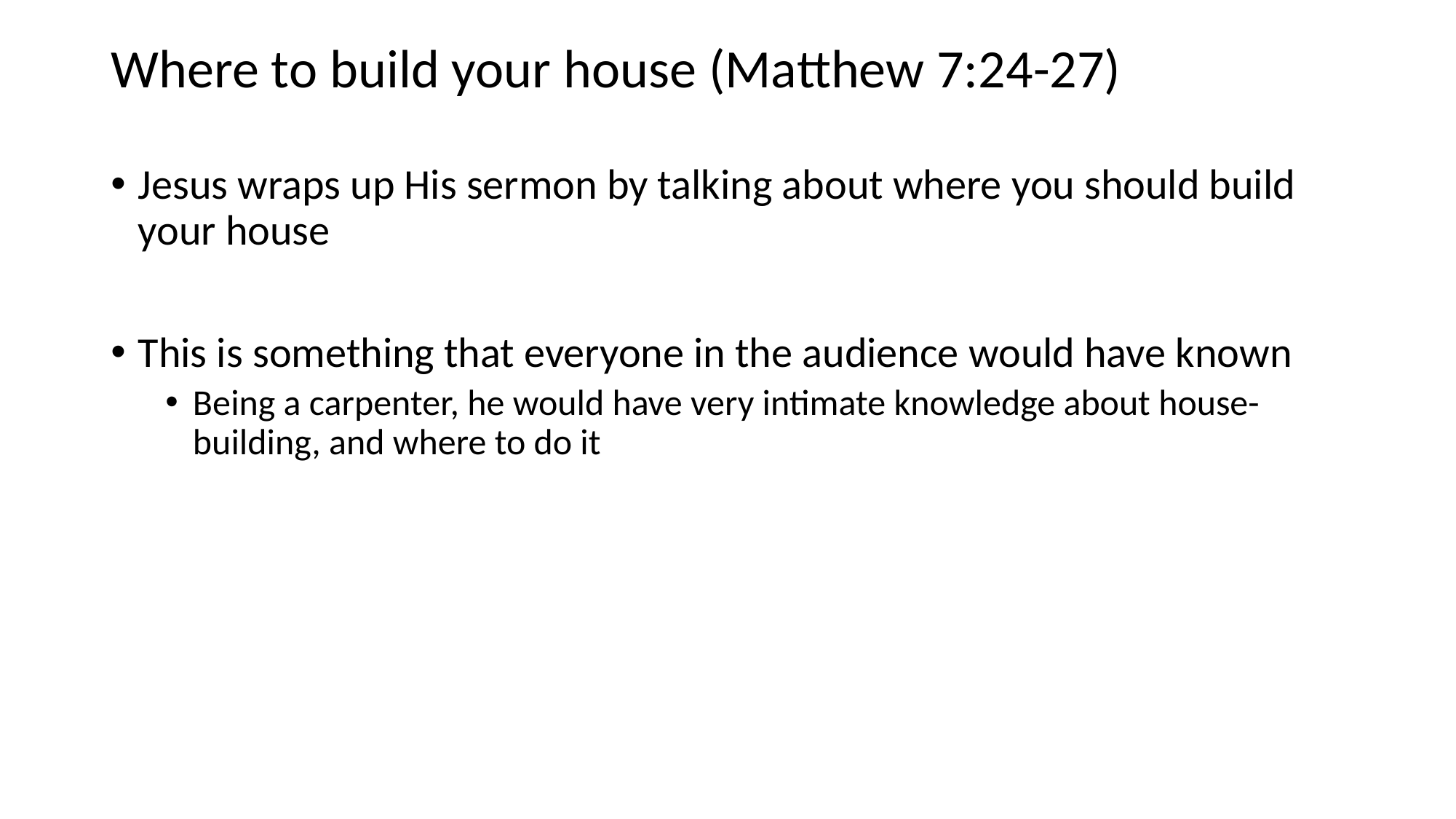

# Where to build your house (Matthew 7:24-27)

Jesus wraps up His sermon by talking about where you should build your house

This is something that everyone in the audience would have known
Being a carpenter, he would have very intimate knowledge about house-building, and where to do it